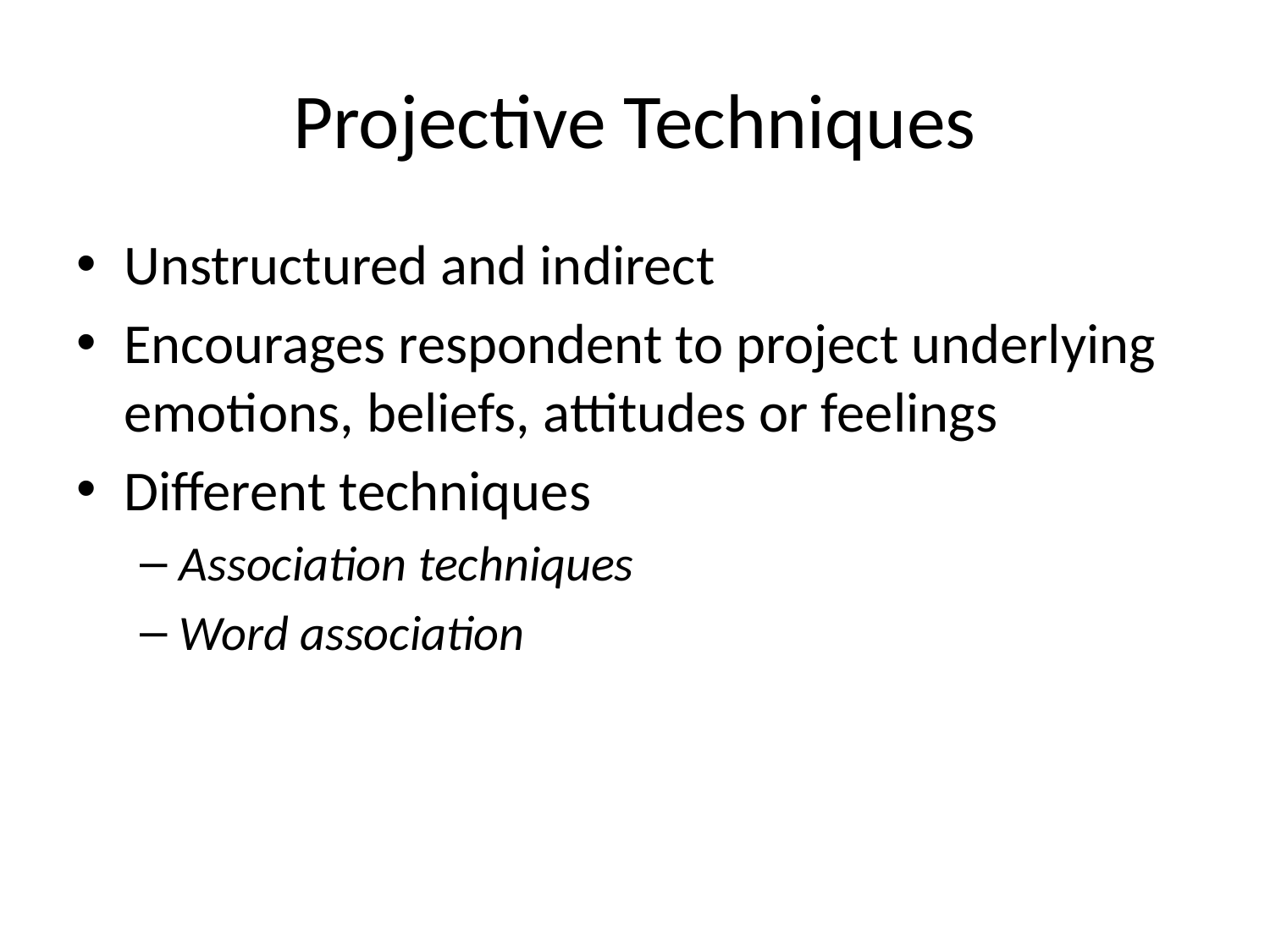

# Projective Techniques
Unstructured and indirect
Encourages respondent to project underlying emotions, beliefs, attitudes or feelings
Different techniques
Association techniques
Word association